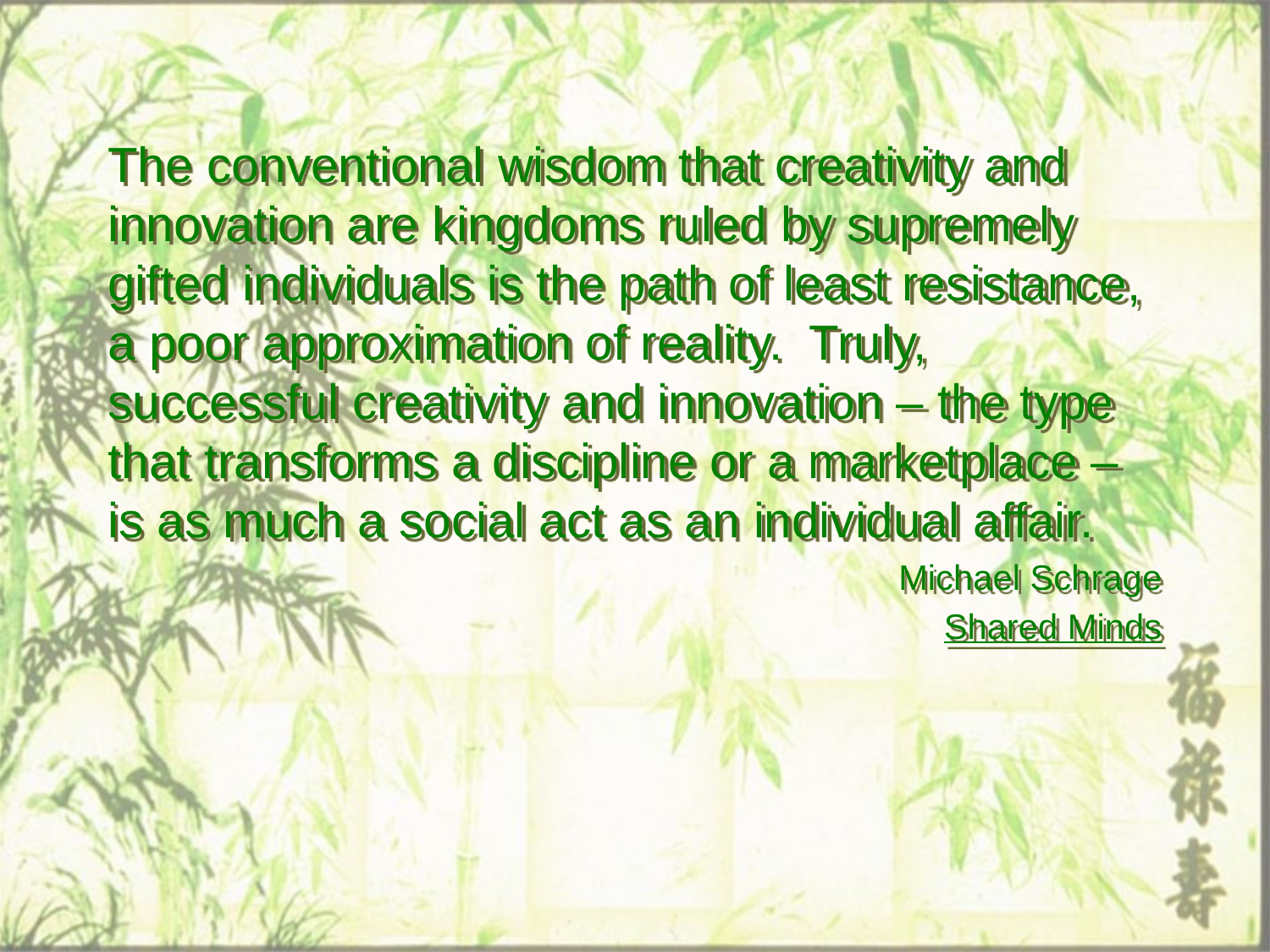

The conventional wisdom that creativity and innovation are kingdoms ruled by supremely gifted individuals is the path of least resistance, a poor approximation of reality.  Truly, successful creativity and innovation – the type that transforms a discipline or a marketplace – is as much a social act as an individual affair.
Michael Schrage
Shared Minds